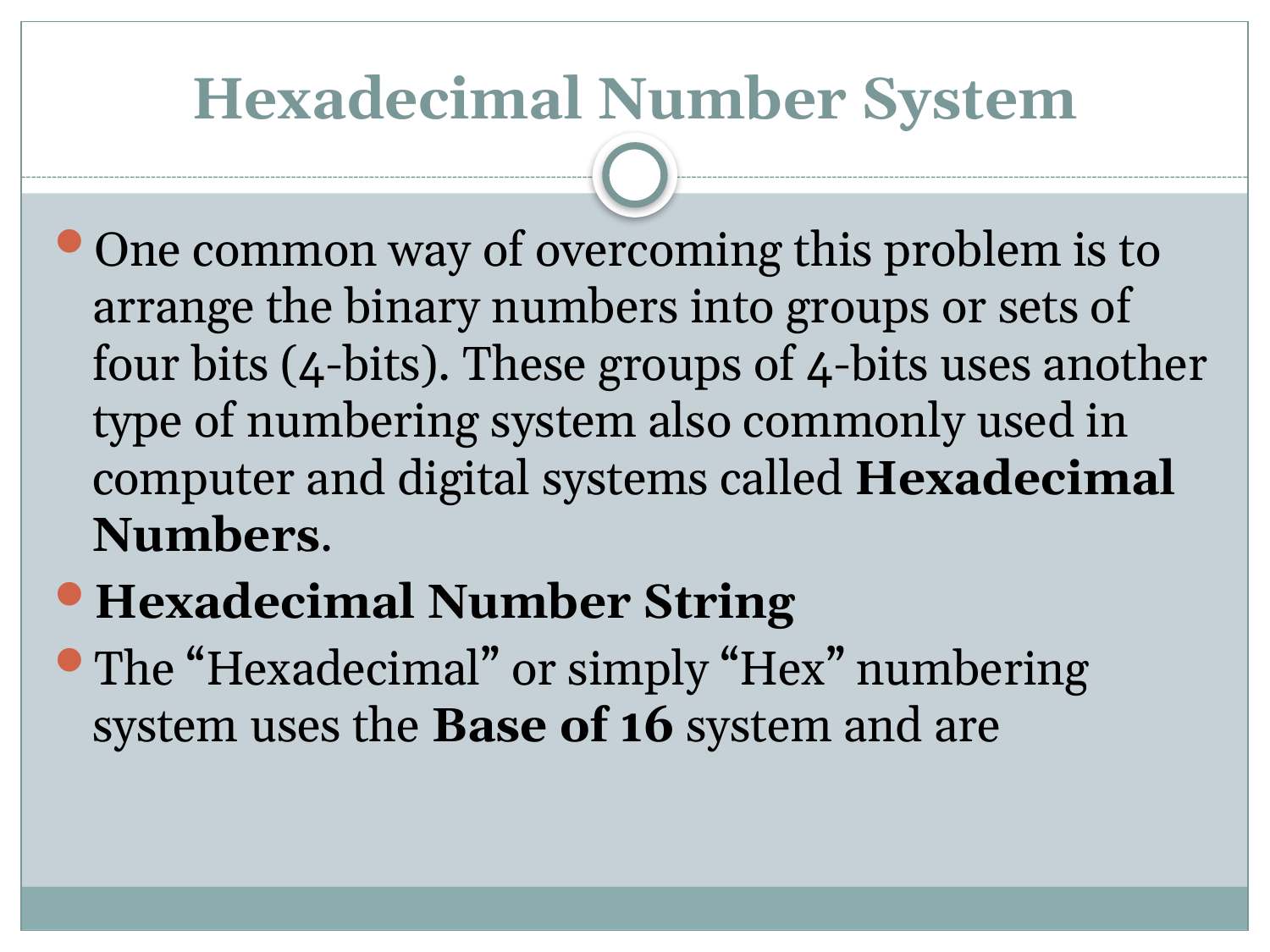

# Hexadecimal Number System
One common way of overcoming this problem is to arrange the binary numbers into groups or sets of four bits (4-bits). These groups of 4-bits uses another type of numbering system also commonly used in computer and digital systems called Hexadecimal Numbers.
Hexadecimal Number String
The “Hexadecimal” or simply “Hex” numbering system uses the Base of 16 system and are